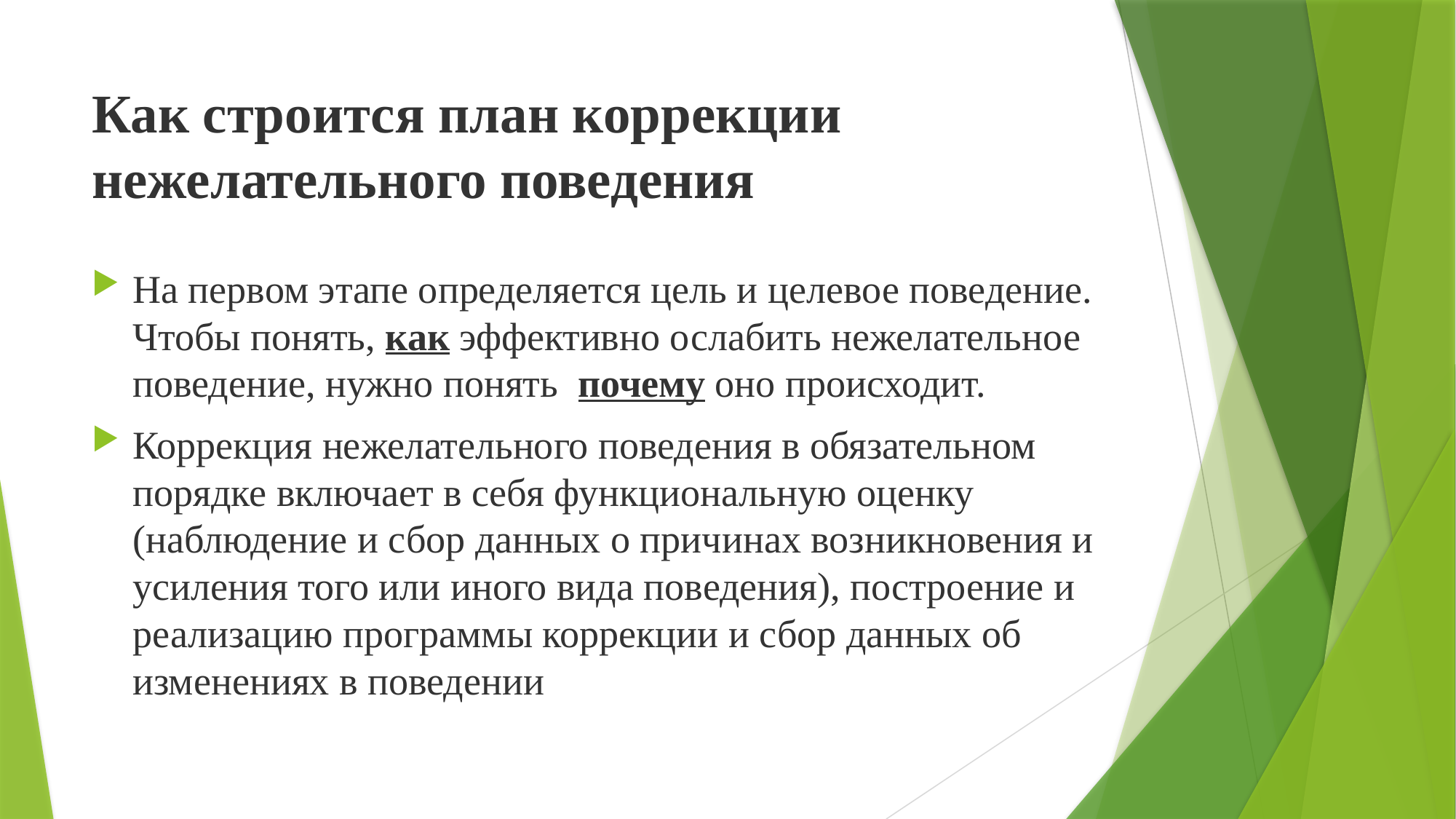

# Как строится план коррекции нежелательного поведения
На первом этапе определяется цель и целевое поведение. Чтобы понять, как эффективно ослабить нежелательное поведение, нужно понять  почему оно происходит.
Коррекция нежелательного поведения в обязательном порядке включает в себя функциональную оценку (наблюдение и сбор данных о причинах возникновения и усиления того или иного вида поведения), построение и реализацию программы коррекции и сбор данных об изменениях в поведении